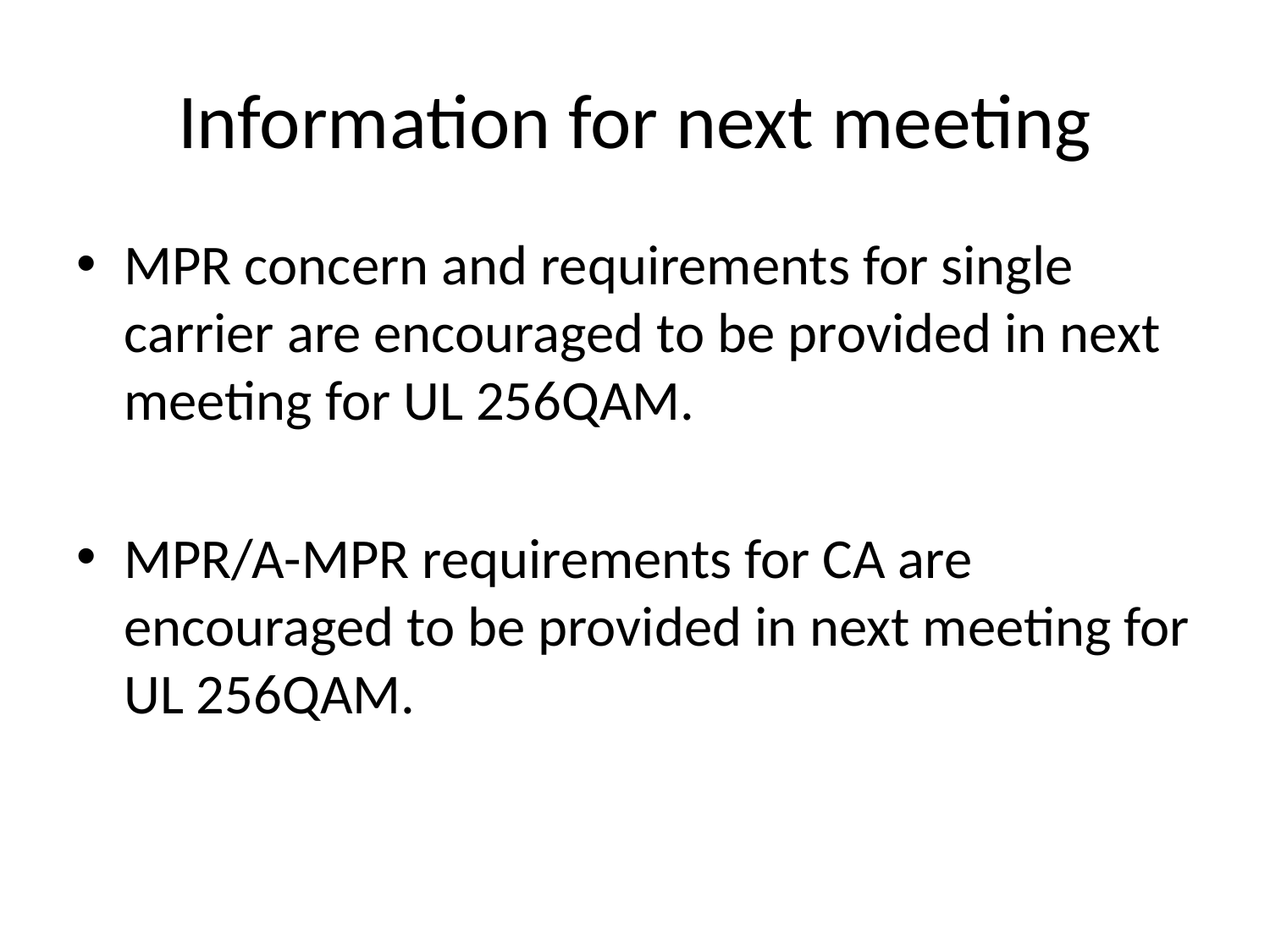

# Information for next meeting
MPR concern and requirements for single carrier are encouraged to be provided in next meeting for UL 256QAM.

MPR/A-MPR requirements for CA are encouraged to be provided in next meeting for UL 256QAM.